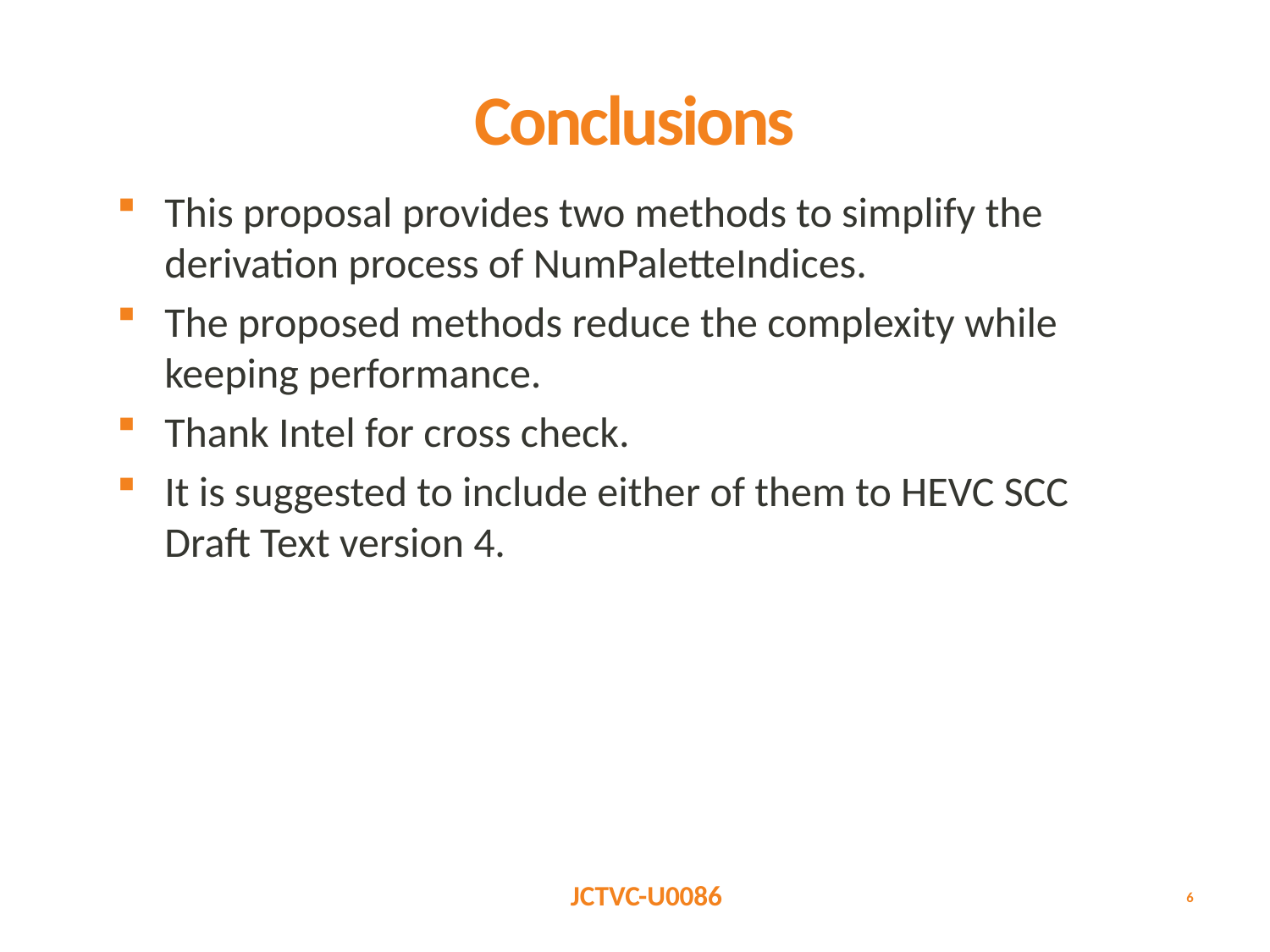

# Conclusions
This proposal provides two methods to simplify the derivation process of NumPaletteIndices.
The proposed methods reduce the complexity while keeping performance.
Thank Intel for cross check.
It is suggested to include either of them to HEVC SCC Draft Text version 4.

6